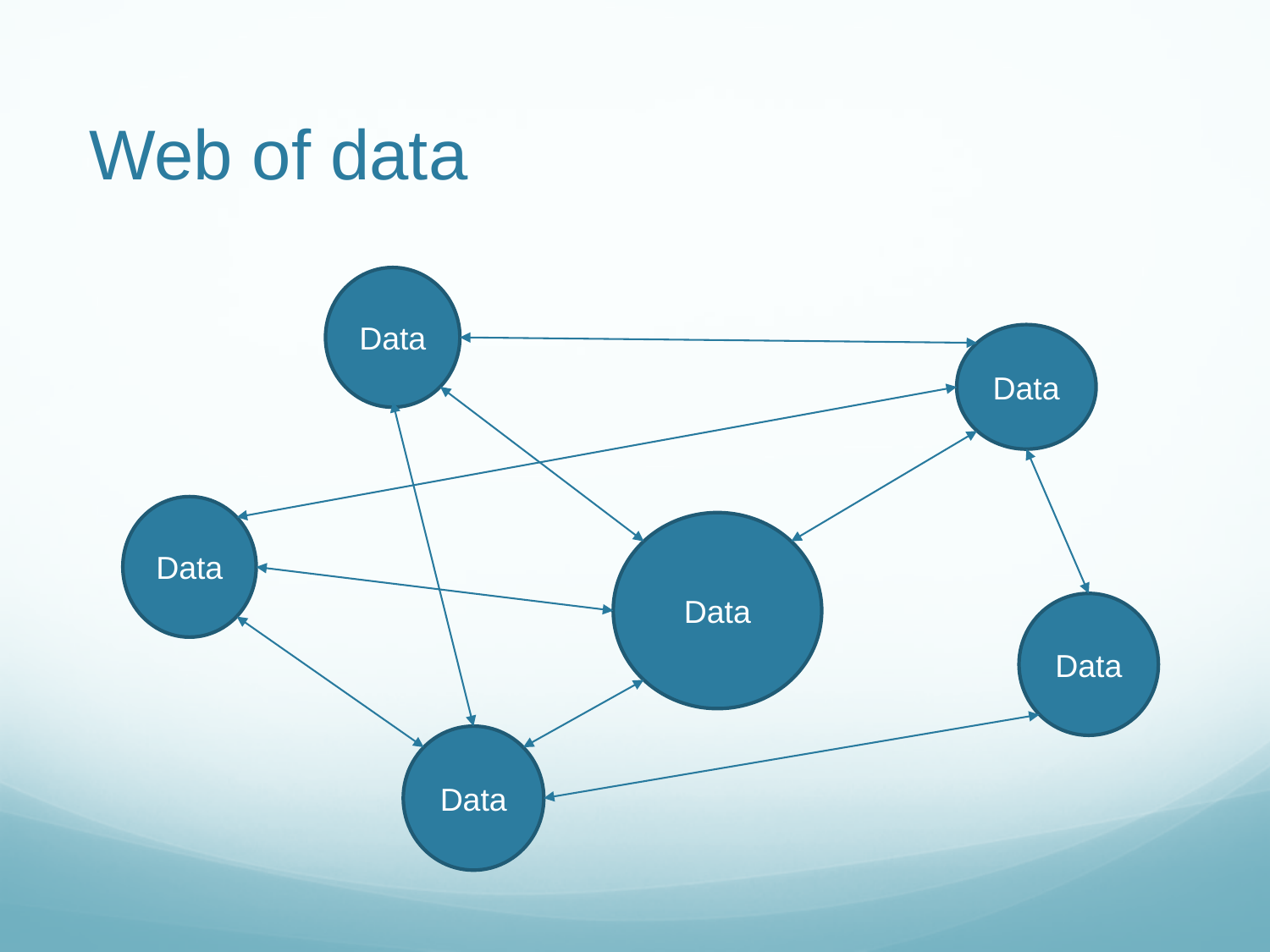

# Web of data
Data
Data
Data
Data
Data
Data